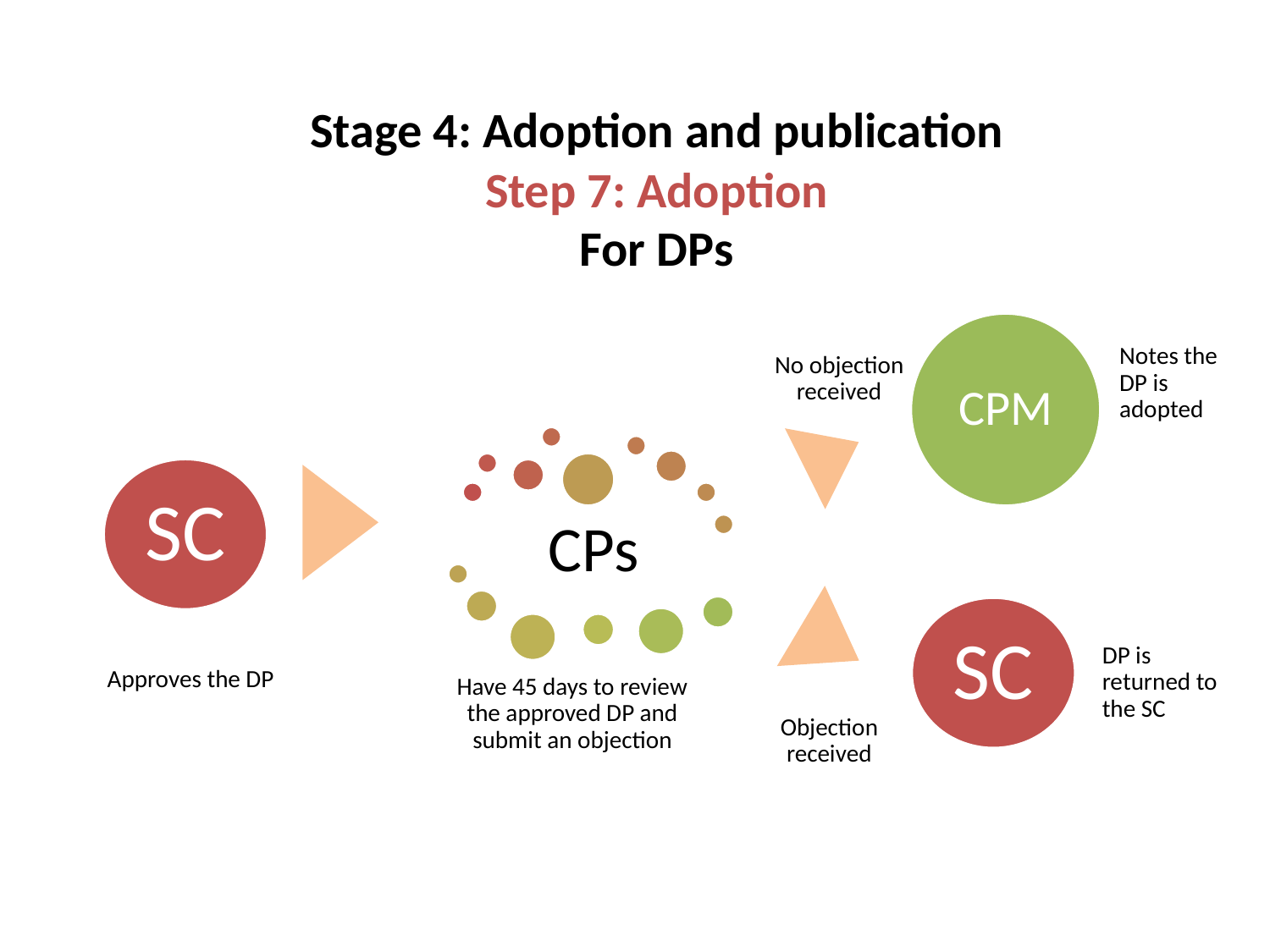

Stage 4: Adoption and publication
Step 7: Adoption
For DPs

No objection received

Notes the DP is adopted

CPM
SC

CPs

SC

Approves the DP
DP is returned to the SC

Objection received

Have 45 days to review the approved DP and submit an objection